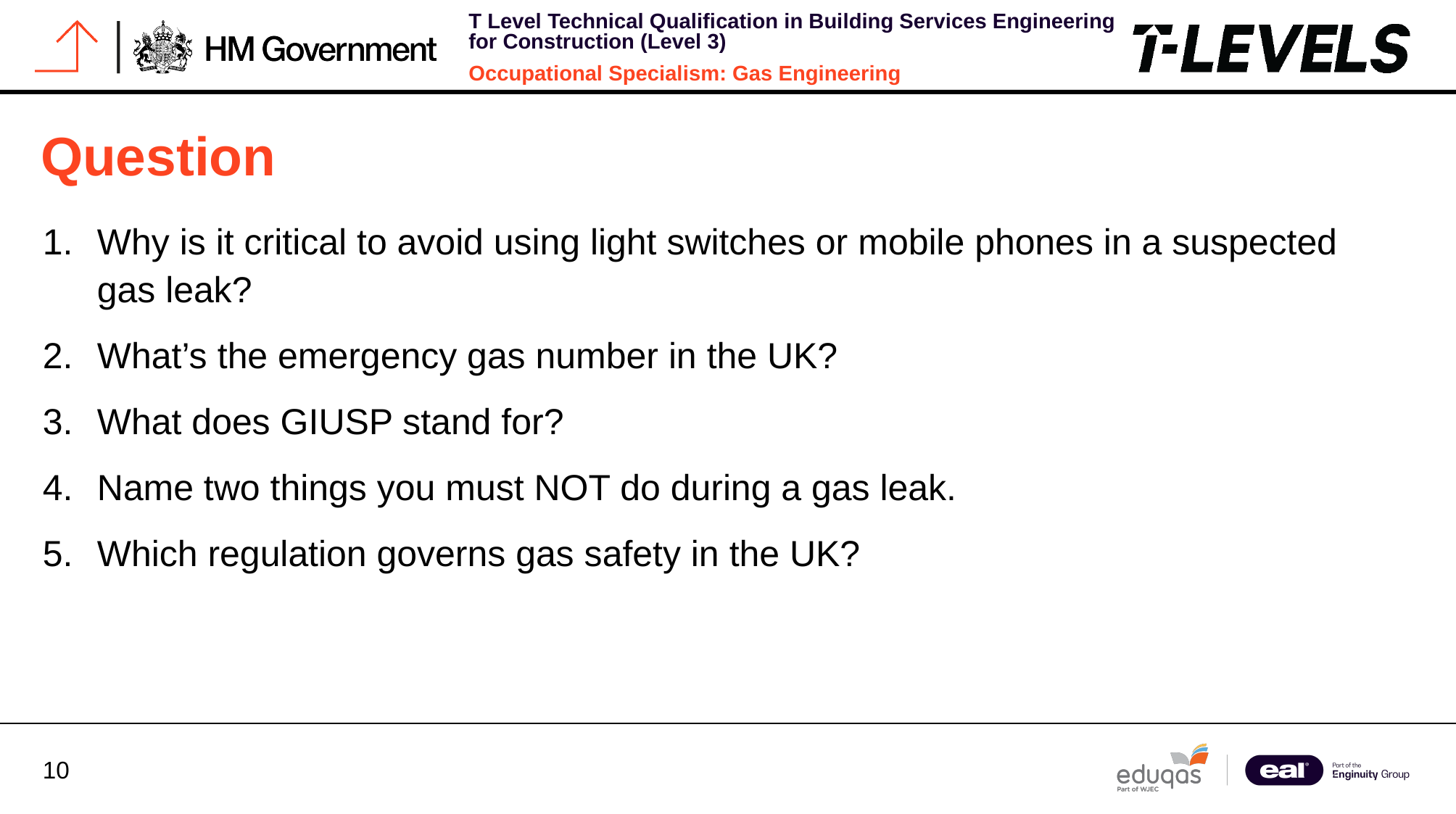

# Question
Why is it critical to avoid using light switches or mobile phones in a suspected gas leak?
What’s the emergency gas number in the UK?
What does GIUSP stand for?
Name two things you must NOT do during a gas leak.
Which regulation governs gas safety in the UK?